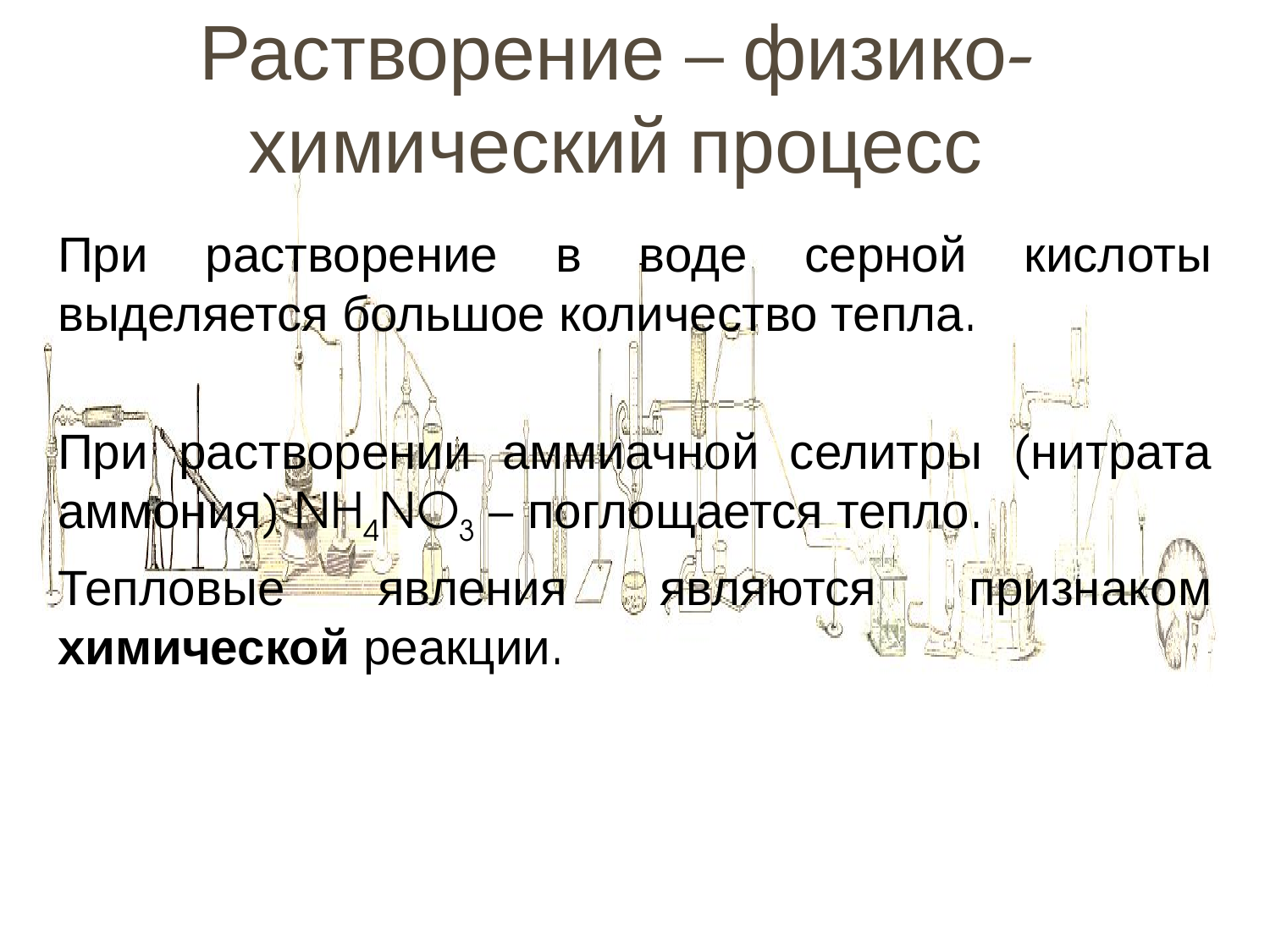

# Растворение – физико-химический процесс
При растворение в воде серной кислоты выделяется большое количество тепла.

При растворении аммиачной селитры (нитрата аммония) NH4NO3 – поглощается тепло.
Тепловые явления являются признаком химической реакции.